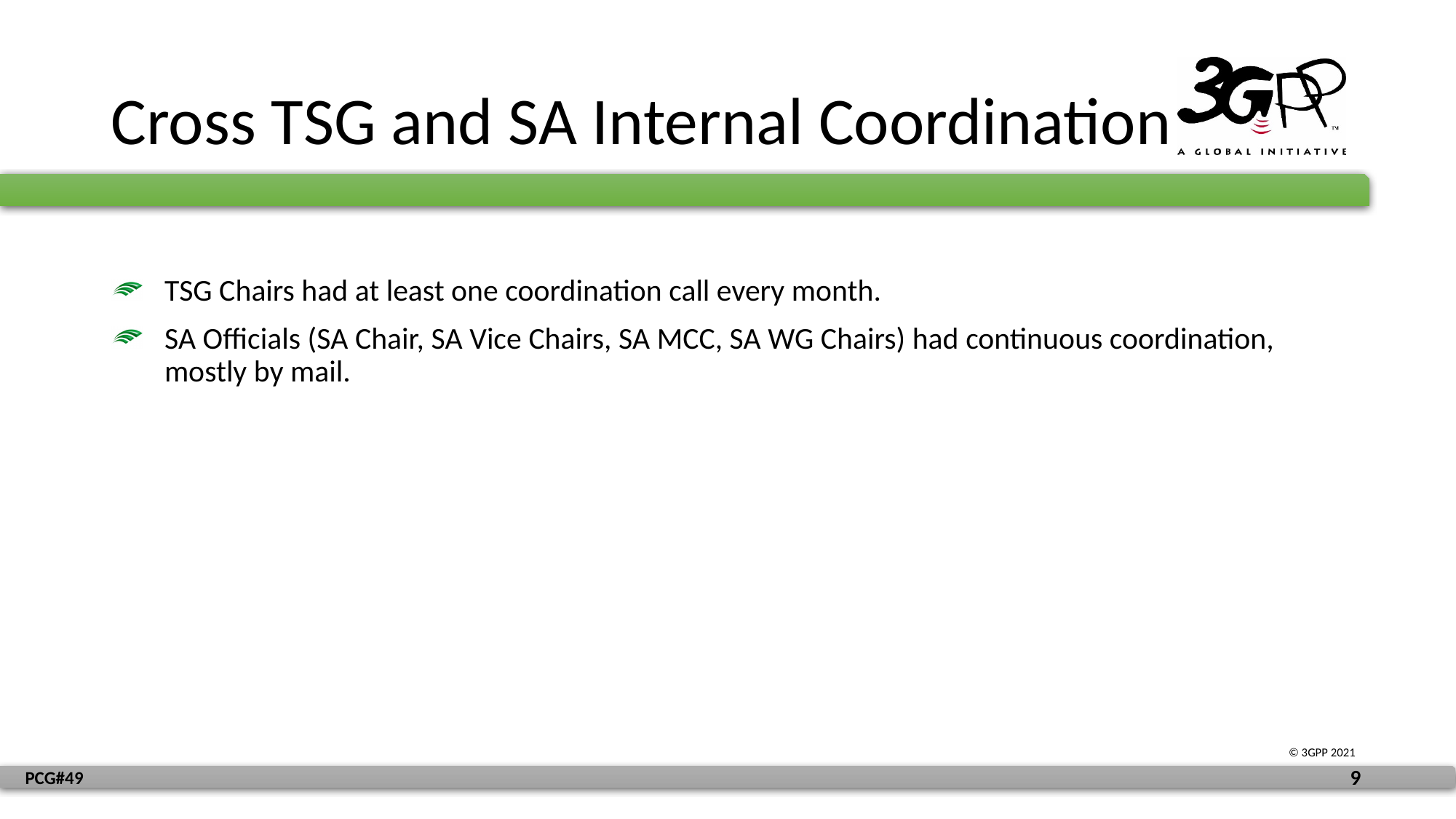

# Cross TSG and SA Internal Coordination

TSG Chairs had at least one coordination call every month.
SA Officials (SA Chair, SA Vice Chairs, SA MCC, SA WG Chairs) had continuous coordination, mostly by mail.